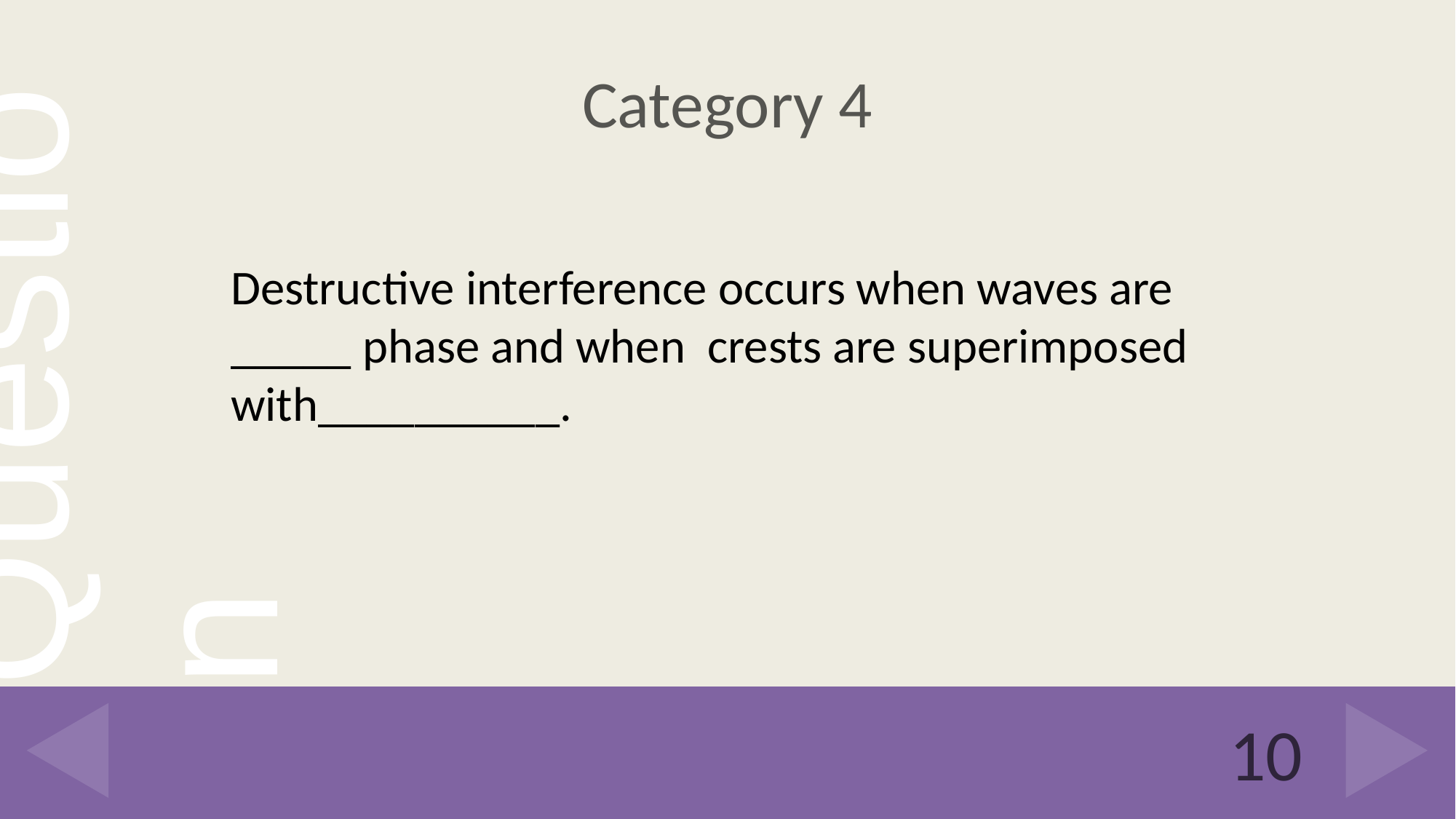

# Category 4
Destructive interference occurs when waves are _____ phase and when  crests are superimposed with__________.
10